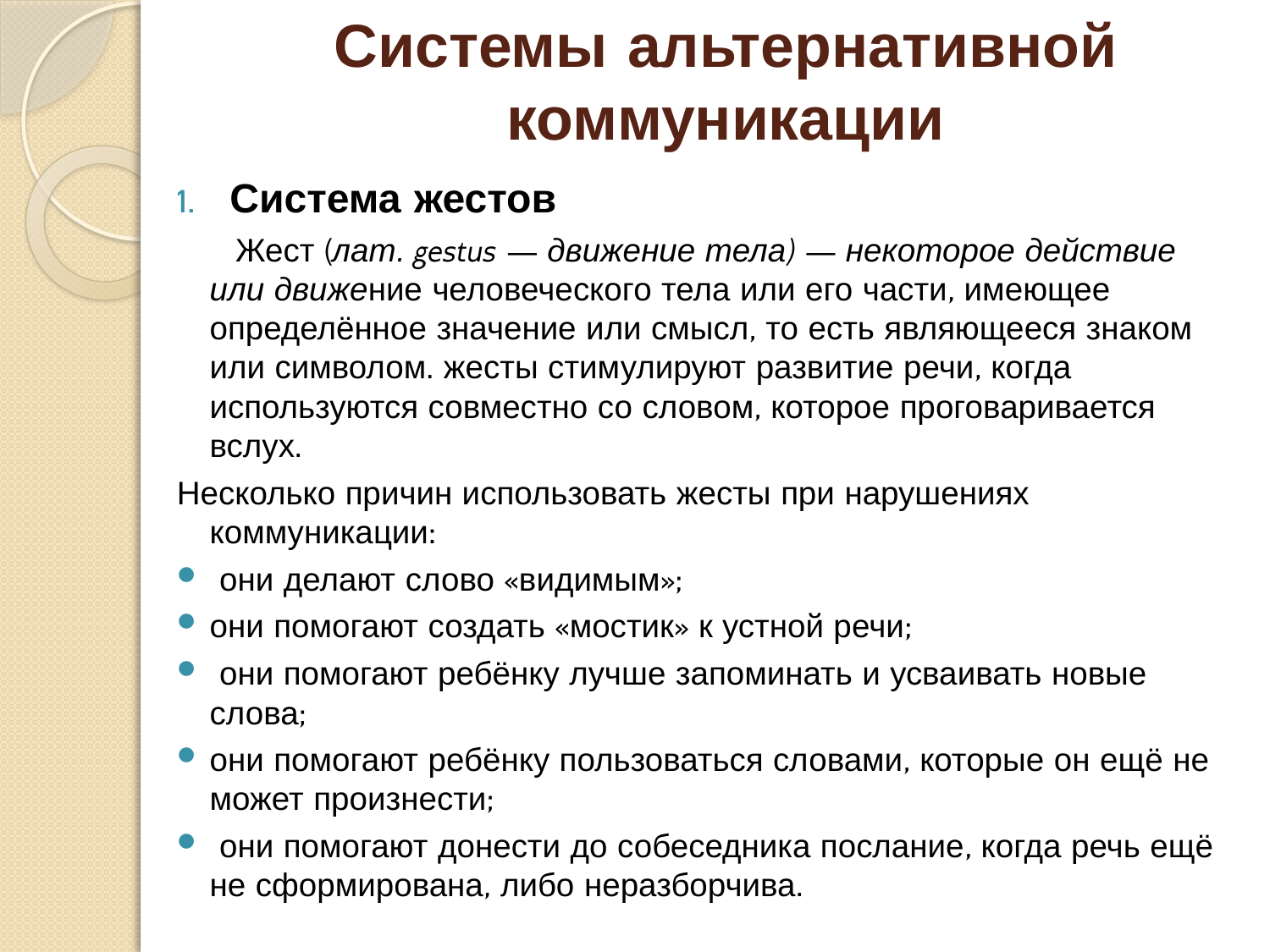

# Системы альтернативной коммуникации
Система жестов
      Жест (лат. gestus — движение тела) — некоторое действие или движение человеческого тела или его части, имеющее определённое значение или смысл, то есть являющееся знаком или символом. жесты стимулируют развитие речи, когда используются совместно со словом, которое проговаривается вслух.
Несколько причин использовать жесты при нарушениях коммуникации:
 они делают слово «видимым»;
они помогают создать «мостик» к устной речи;
 они помогают ребёнку лучше запоминать и усваивать новые слова;
они помогают ребёнку пользоваться словами, которые он ещё не может произнести;
 они помогают донести до собеседника послание, когда речь ещё не сформирована, либо неразборчива.